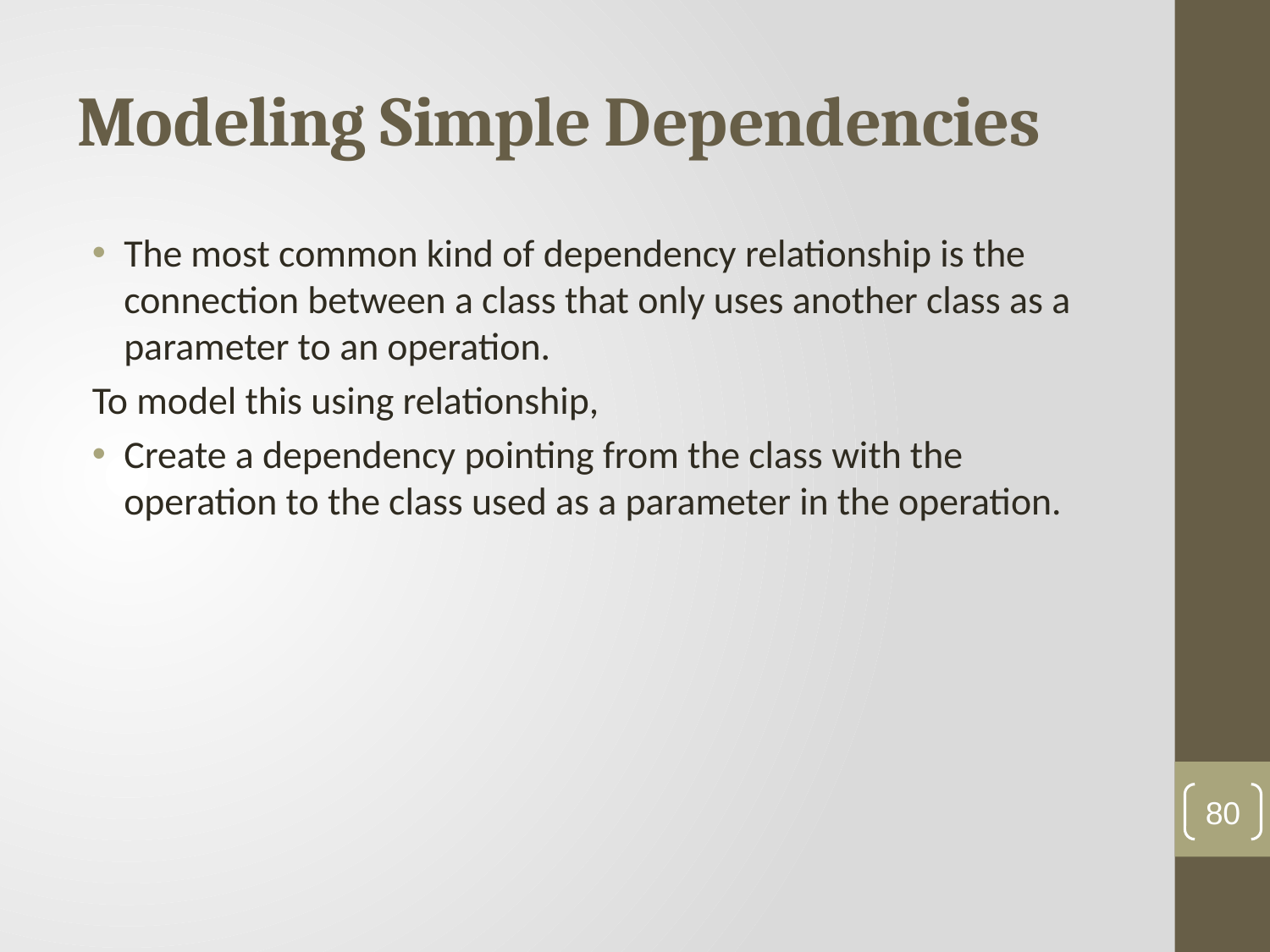

# Modeling Simple Dependencies
The most common kind of dependency relationship is the connection between a class that only uses another class as a parameter to an operation.
To model this using relationship,
Create a dependency pointing from the class with the operation to the class used as a parameter in the operation.

80